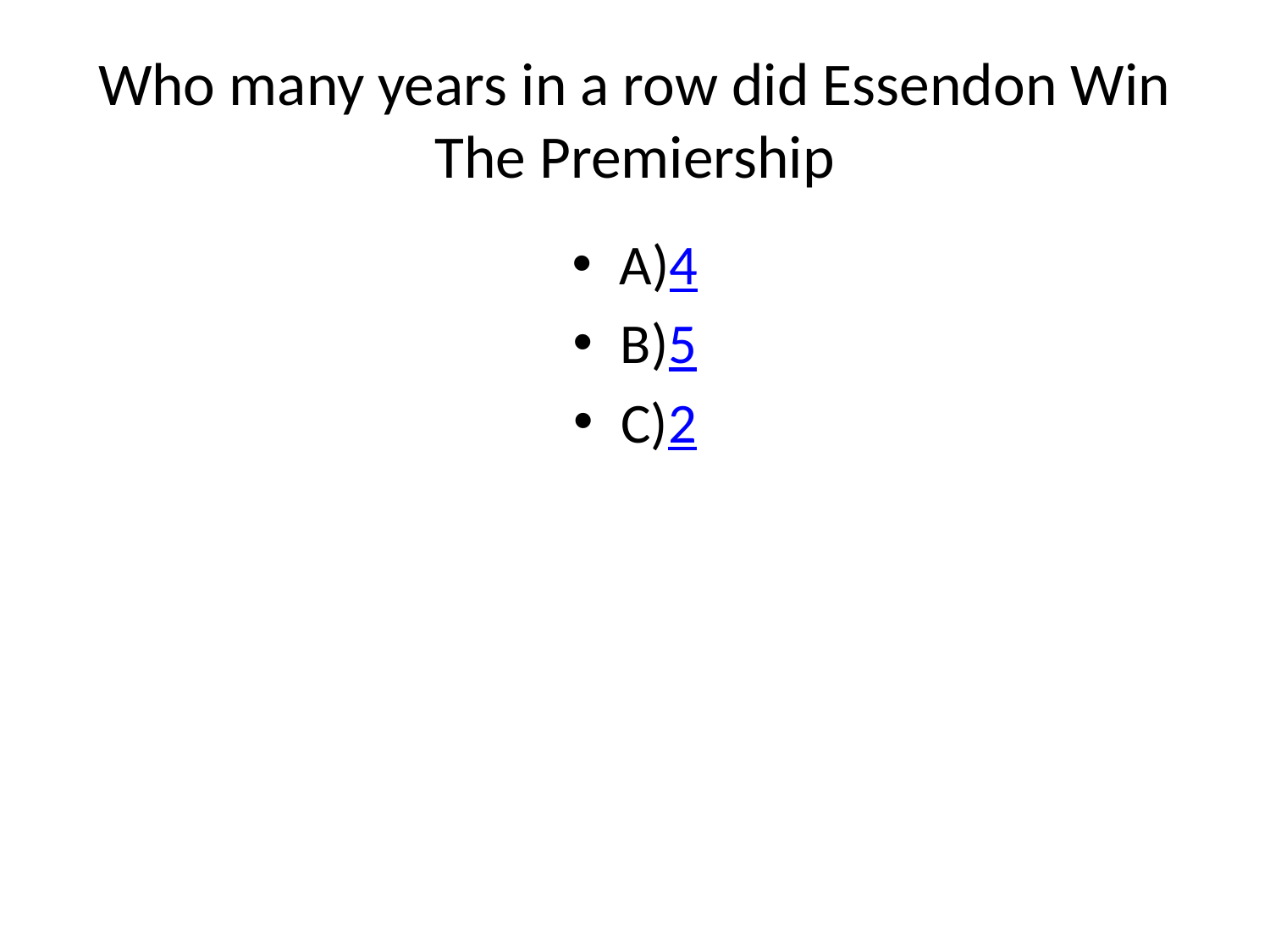

# Who many years in a row did Essendon Win The Premiership
A)4
B)5
C)2